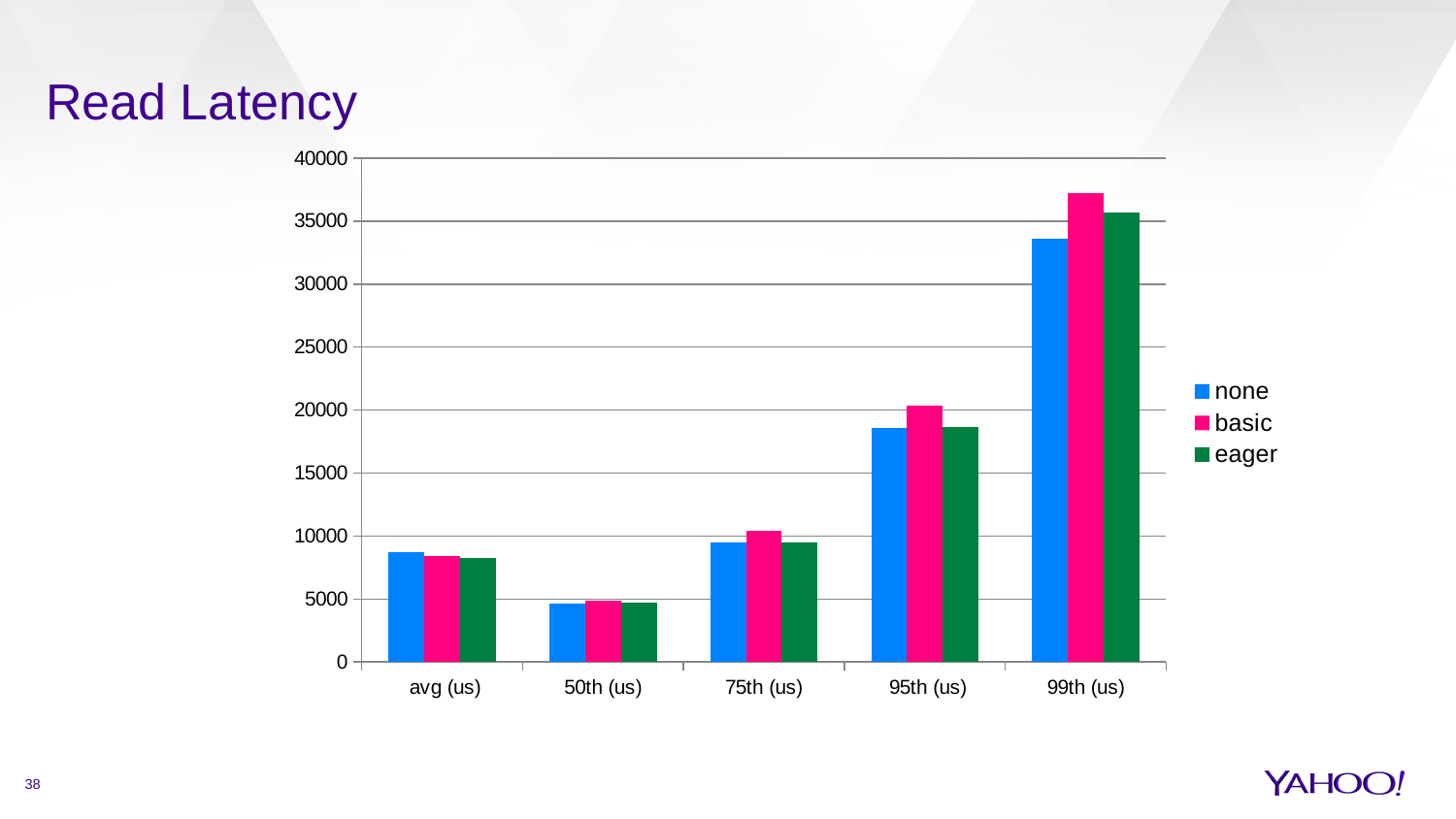

# Read Latency

### Chart

| Category | none | basic | eager |
|---|---|---|---|
|  avg (us) | 8708.0 | 8396.0 | 8226.0 |
| 50th (us) | 4663.0 | 4907.0 | 4743.0 |
| 75th (us) | 9479.0 | 10399.0 | 9519.0 |
|  95th (us) | 18591.0 | 20367.0 | 18639.0 |
| 99th (us) | 33631.0 | 37215.0 | 35711.0 |
38